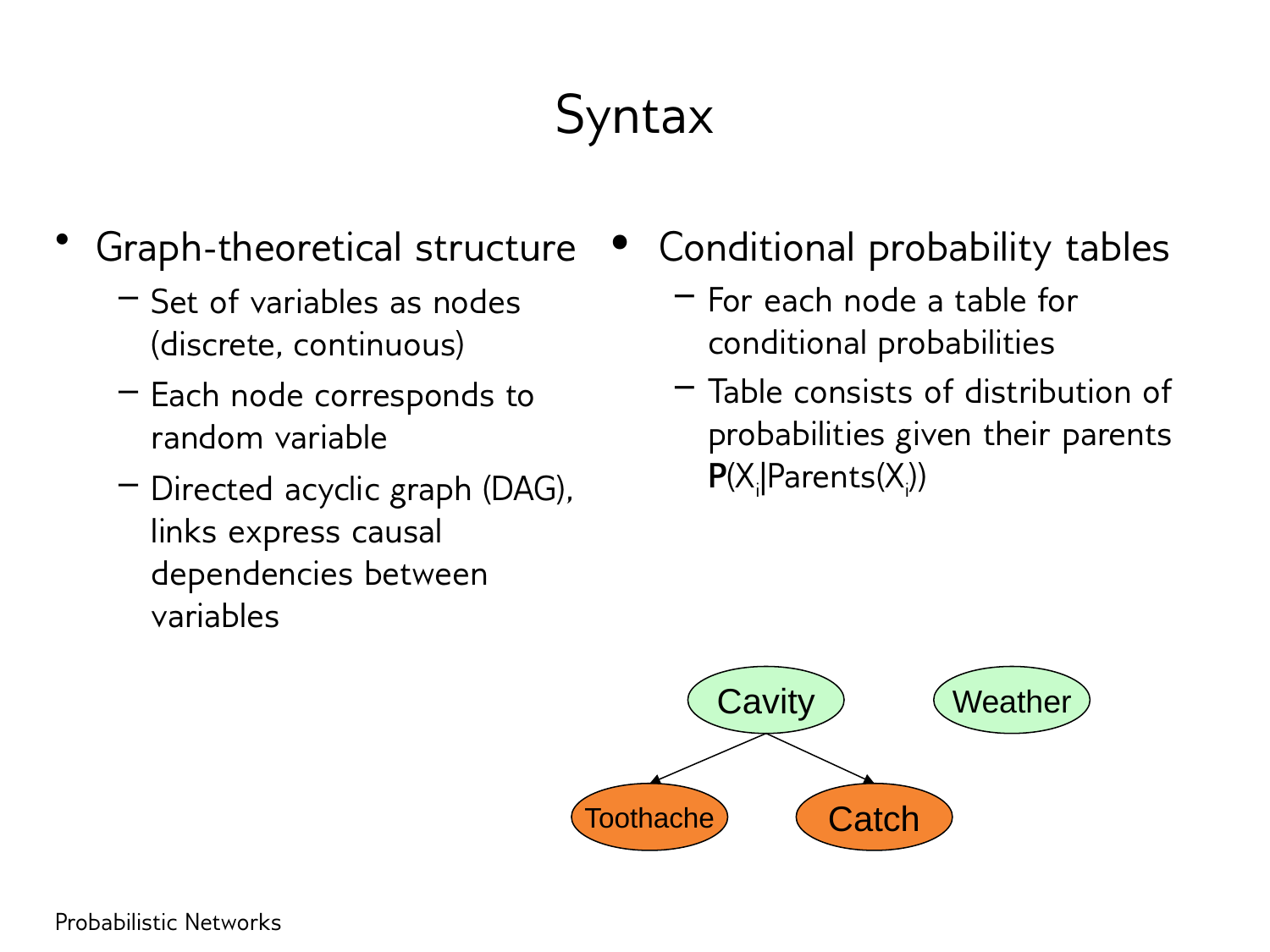

# Syntax
Graph-theoretical structure
Set of variables as nodes (discrete, continuous)
Each node corresponds to random variable
Directed acyclic graph (DAG), links express causal dependencies between variables
Conditional probability tables
For each node a table for conditional probabilities
Table consists of distribution of probabilities given their parents P(Xi|Parents(Xi))

Weather
Cavity

Toothache

Catch
Probabilistic Networks
5